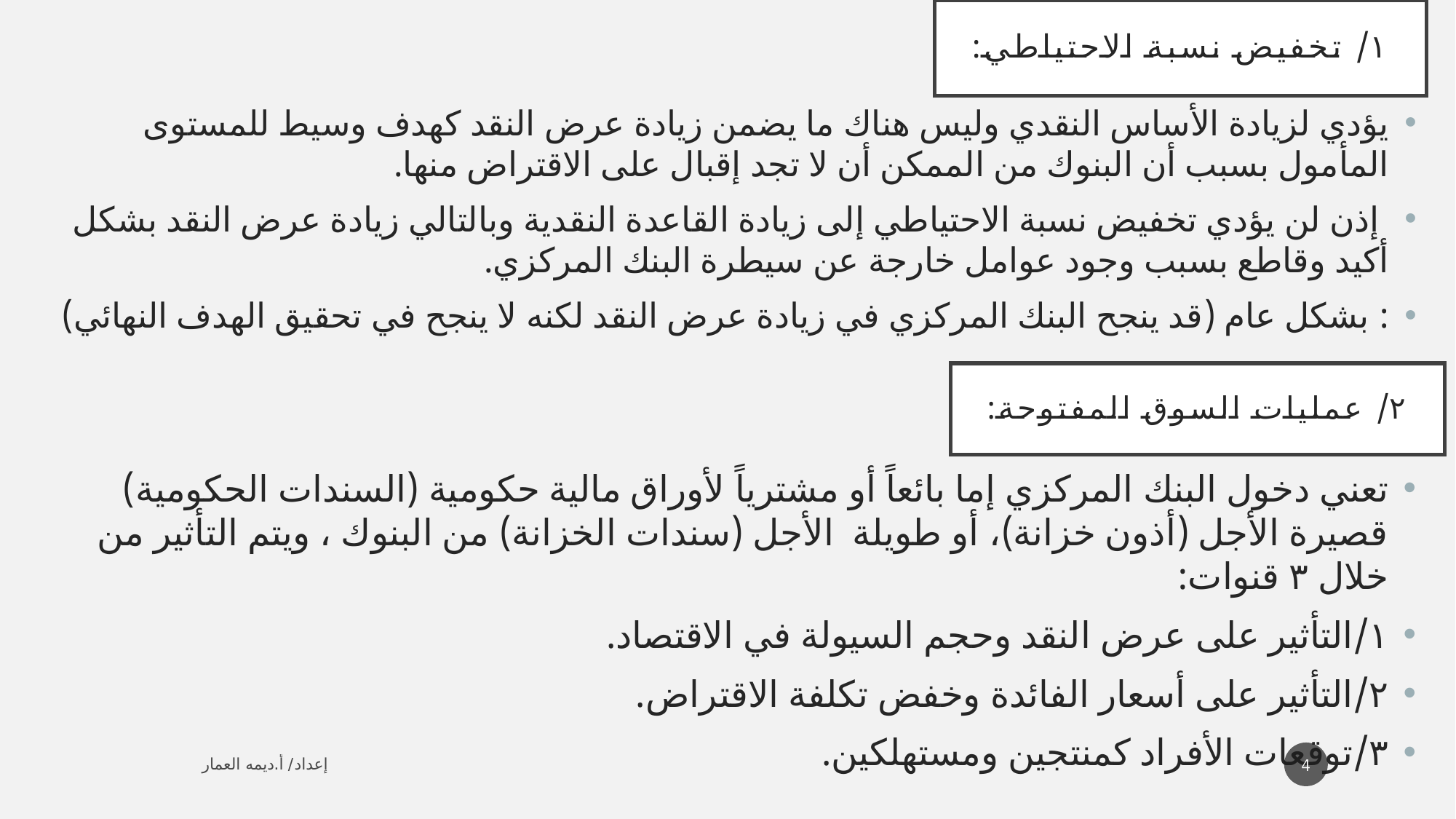

# ١/ تخفيض نسبة الاحتياطي:
يؤدي لزيادة الأساس النقدي وليس هناك ما يضمن زيادة عرض النقد كهدف وسيط للمستوى المأمول بسبب أن البنوك من الممكن أن لا تجد إقبال على الاقتراض منها.
 إذن لن يؤدي تخفيض نسبة الاحتياطي إلى زيادة القاعدة النقدية وبالتالي زيادة عرض النقد بشكل أكيد وقاطع بسبب وجود عوامل خارجة عن سيطرة البنك المركزي.
: بشكل عام (قد ينجح البنك المركزي في زيادة عرض النقد لكنه لا ينجح في تحقيق الهدف النهائي)
٢/ عمليات السوق المفتوحة:
تعني دخول البنك المركزي إما بائعاً أو مشترياً لأوراق مالية حكومية (السندات الحكومية) قصيرة الأجل (أذون خزانة)، أو طويلة  الأجل (سندات الخزانة) من البنوك ، ويتم التأثير من خلال ٣ قنوات:
١/التأثير على عرض النقد وحجم السيولة في الاقتصاد.
٢/التأثير على أسعار الفائدة وخفض تكلفة الاقتراض.
٣/توقعات الأفراد كمنتجين ومستهلكين.

4
إعداد/ أ.ديمه العمار